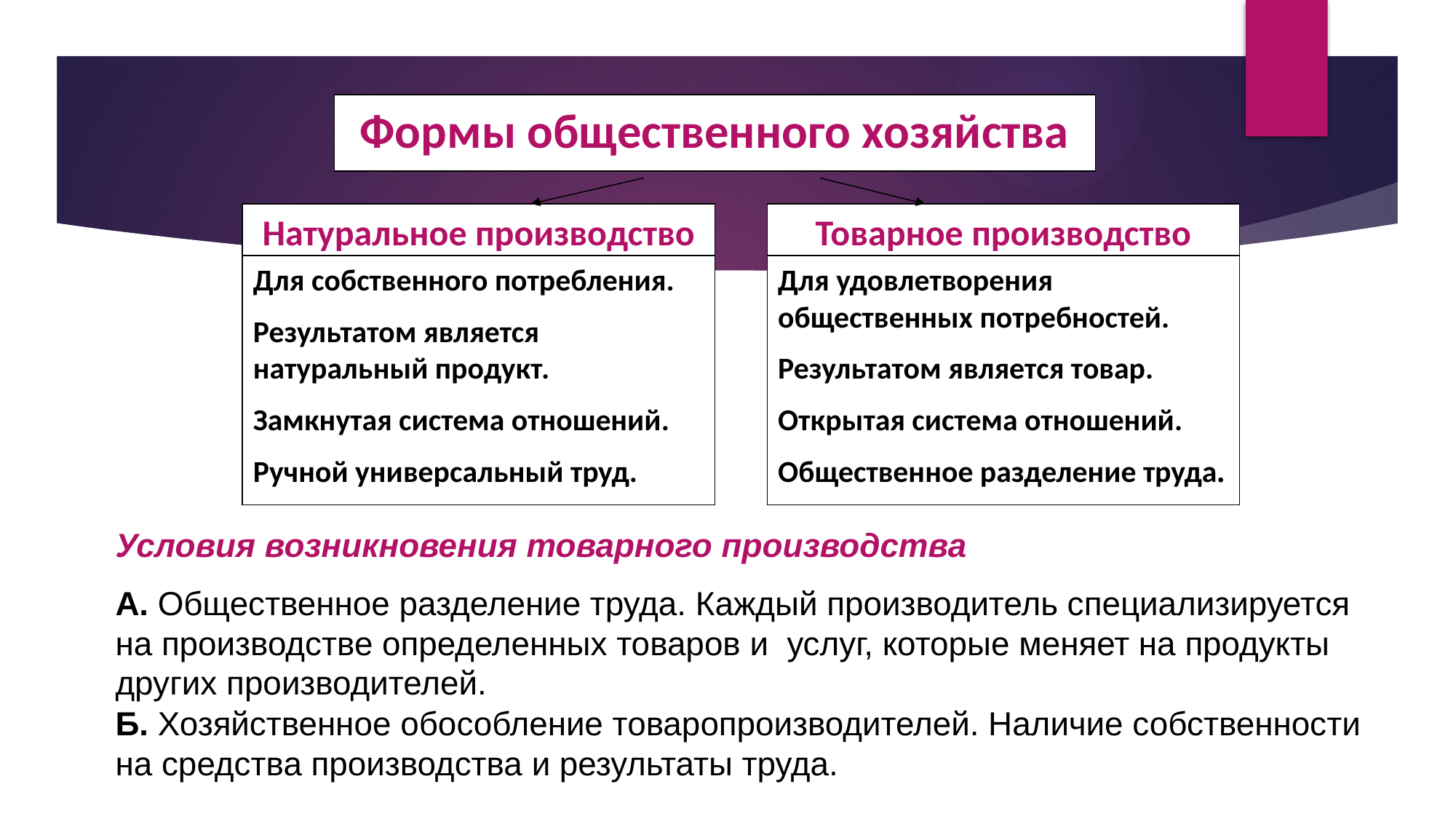

Формы общественного хозяйства

Натуральное производство
Товарное производство
Для собственного потребления.
Результатом является натуральный продукт.
Замкнутая система отношений.
Ручной универсальный труд.
Для удовлетворения общественных потребностей.
Результатом является товар.
Открытая система отношений.
Общественное разделение труда.
Условия возникновения товарного производства
А. Общественное разделение труда. Каждый производитель специализируется на производстве определенных товаров и  услуг, которые меняет на продукты других производителей.
Б. Хозяйственное обособление товаропроизводителей. Наличие собственности на средства производства и результаты труда.